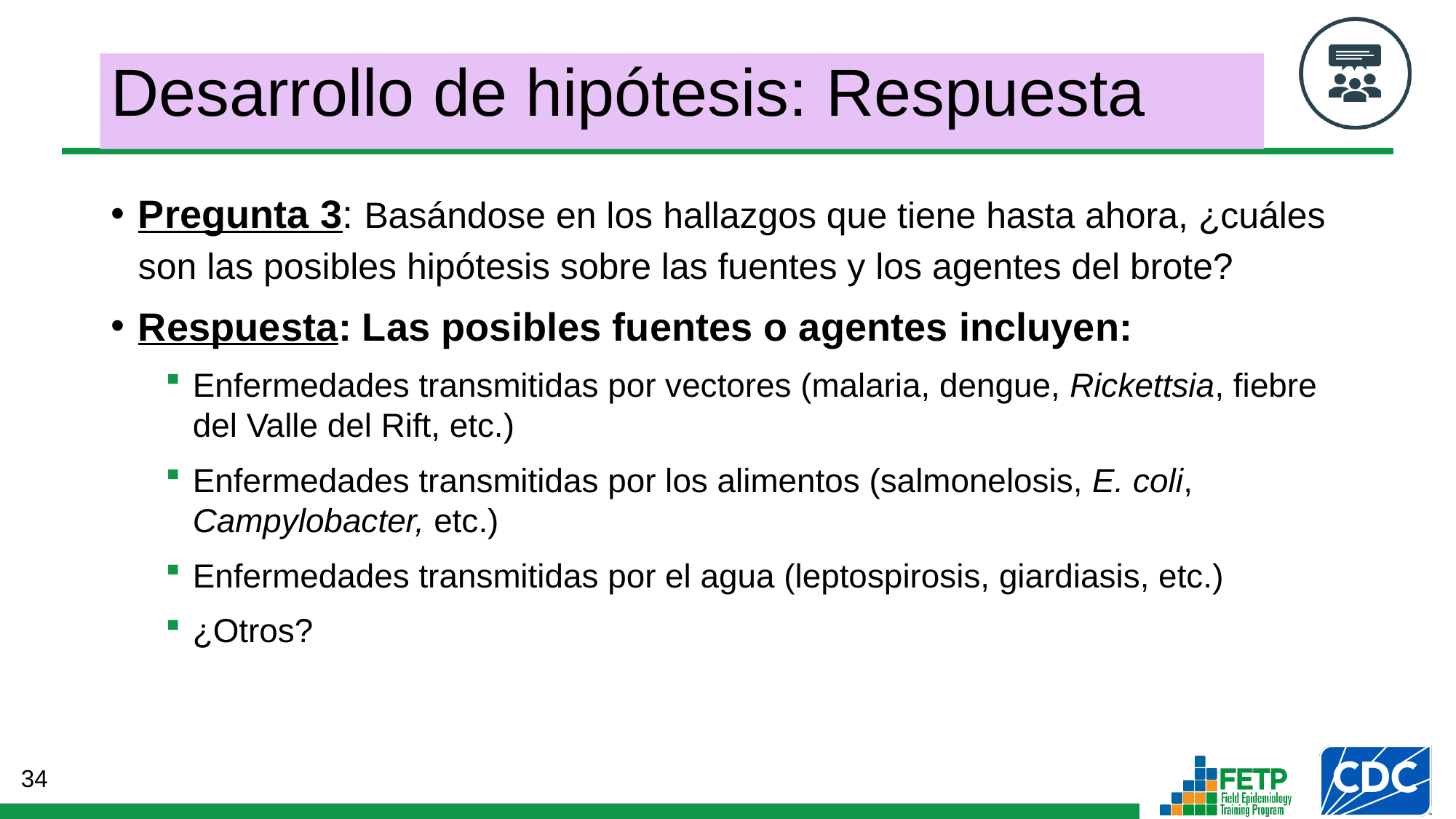

# Desarrollo de hipótesis: Respuesta
Pregunta 3: Basándose en los hallazgos que tiene hasta ahora, ¿cuáles son las posibles hipótesis sobre las fuentes y los agentes del brote?
Respuesta: Las posibles fuentes o agentes incluyen:
Enfermedades transmitidas por vectores (malaria, dengue, Rickettsia, fiebre del Valle del Rift, etc.)
Enfermedades transmitidas por los alimentos (salmonelosis, E. coli, Campylobacter, etc.)
Enfermedades transmitidas por el agua (leptospirosis, giardiasis, etc.)
¿Otros?